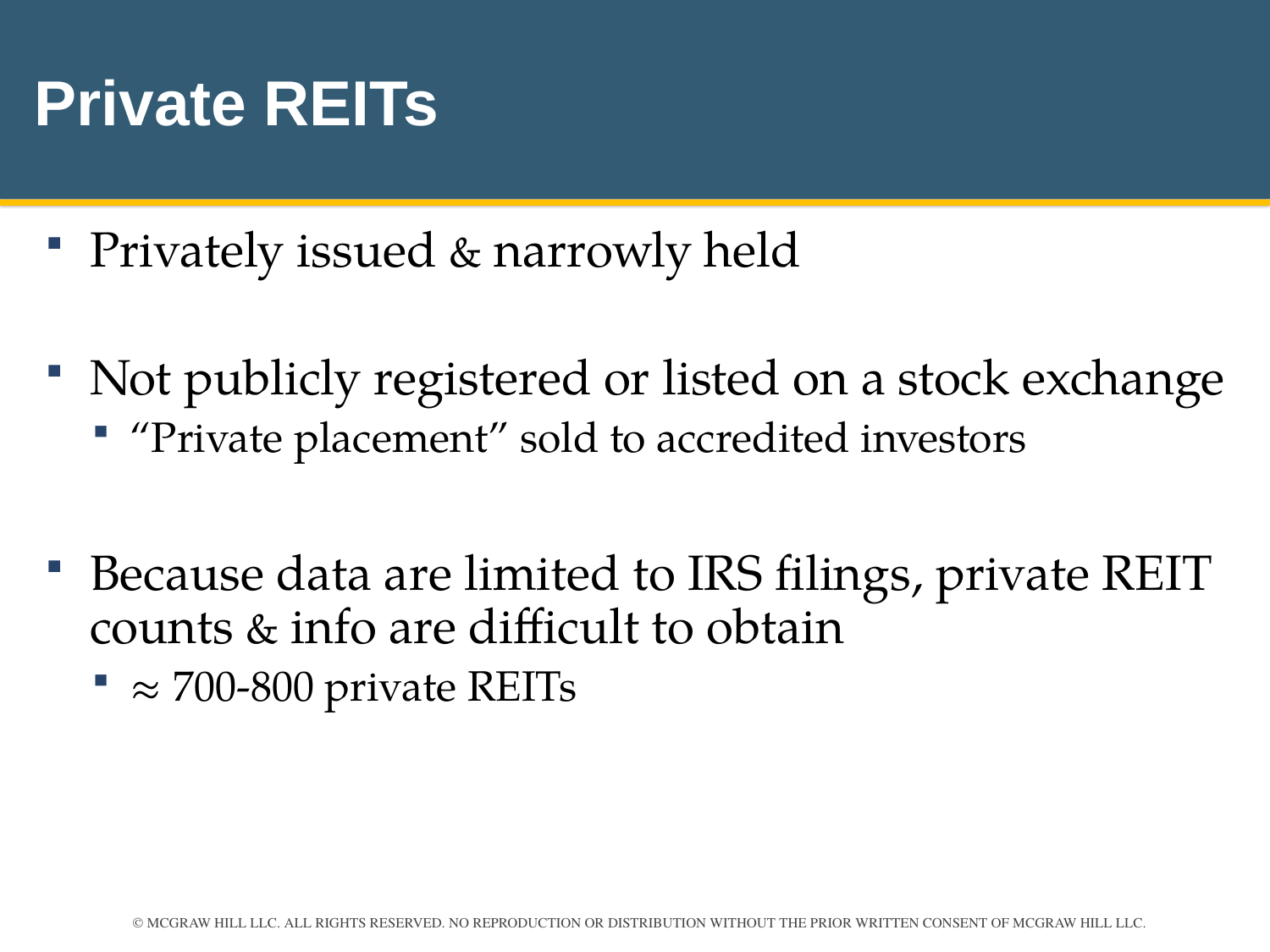

# Private REITs
Privately issued & narrowly held

Not publicly registered or listed on a stock exchange
“Private placement” sold to accredited investors

Because data are limited to IRS filings, private REIT counts & info are difficult to obtain
≈ 700-800 private REITs

© MCGRAW HILL LLC. ALL RIGHTS RESERVED. NO REPRODUCTION OR DISTRIBUTION WITHOUT THE PRIOR WRITTEN CONSENT OF MCGRAW HILL LLC.